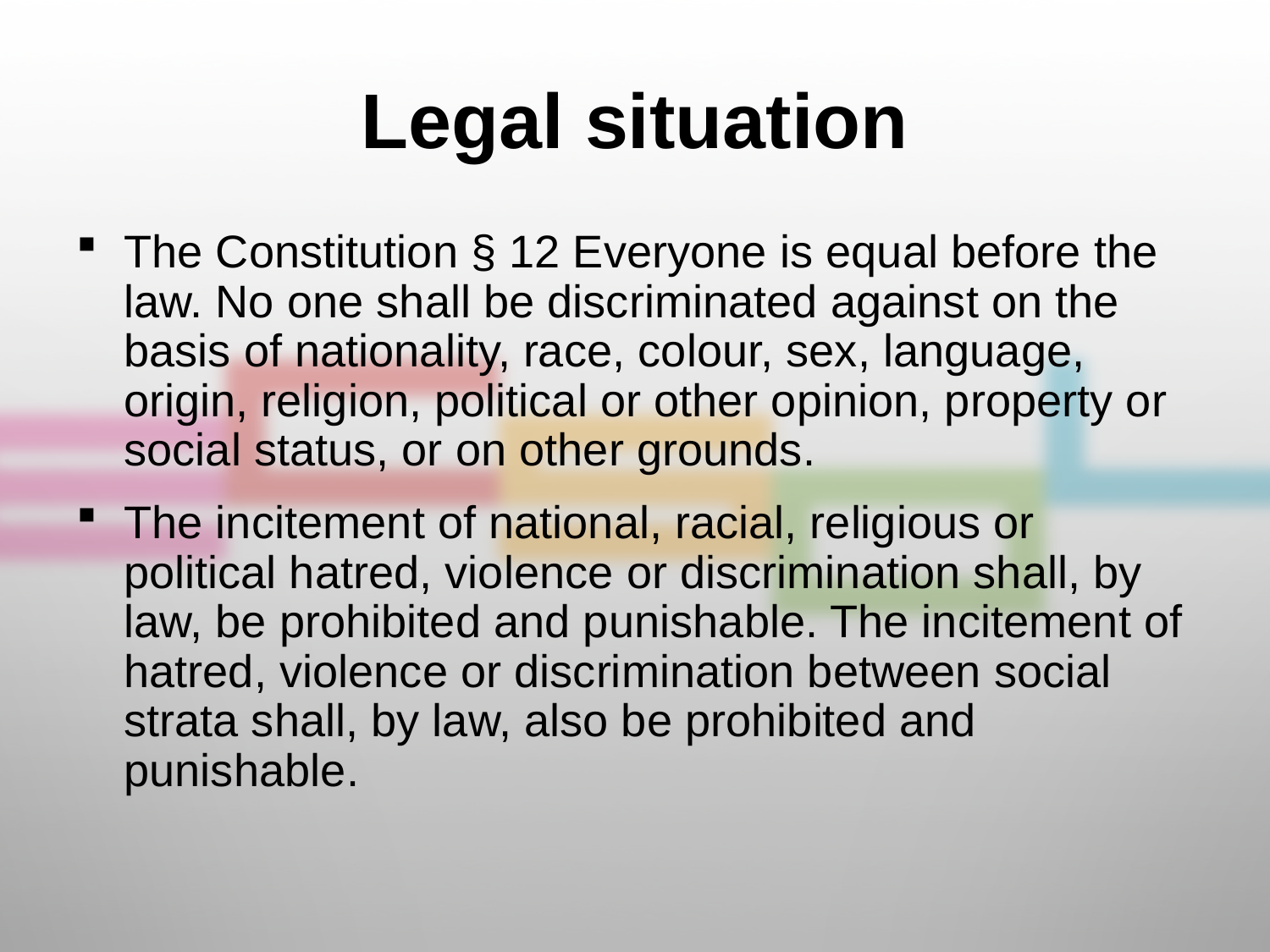

Legal situation
The Constitution § 12 Everyone is equal before the law. No one shall be discriminated against on the basis of nationality, race, colour, sex, language, origin, religion, political or other opinion, property or social status, or on other grounds.
The incitement of national, racial, religious or political hatred, violence or discrimination shall, by law, be prohibited and punishable. The incitement of hatred, violence or discrimination between social strata shall, by law, also be prohibited and punishable.